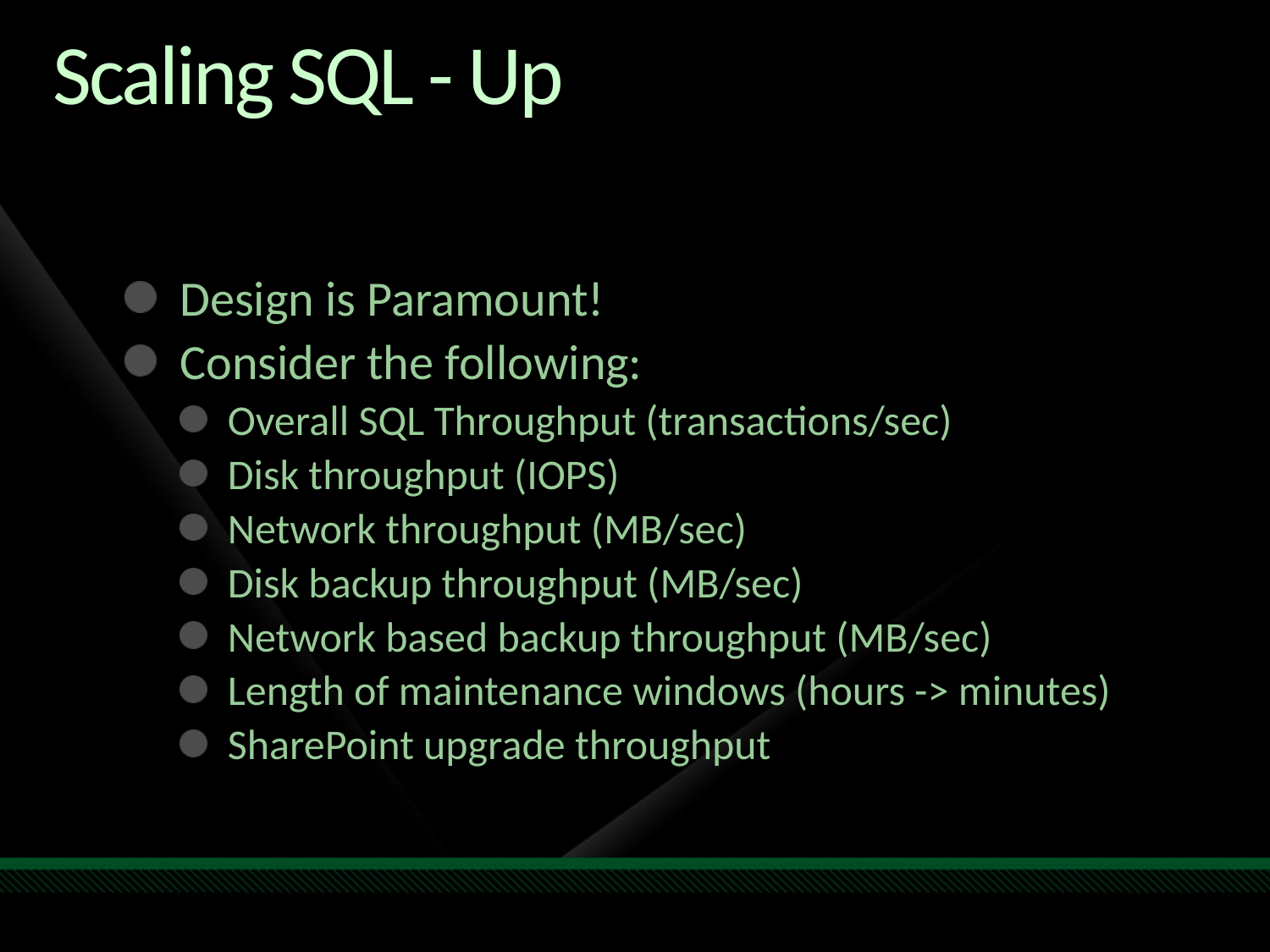

# Scaling SQL - Up

Design is Paramount!
Consider the following:
Overall SQL Throughput (transactions/sec)
Disk throughput (IOPS)
Network throughput (MB/sec)
Disk backup throughput (MB/sec)
Network based backup throughput (MB/sec)
Length of maintenance windows (hours -> minutes)
SharePoint upgrade throughput